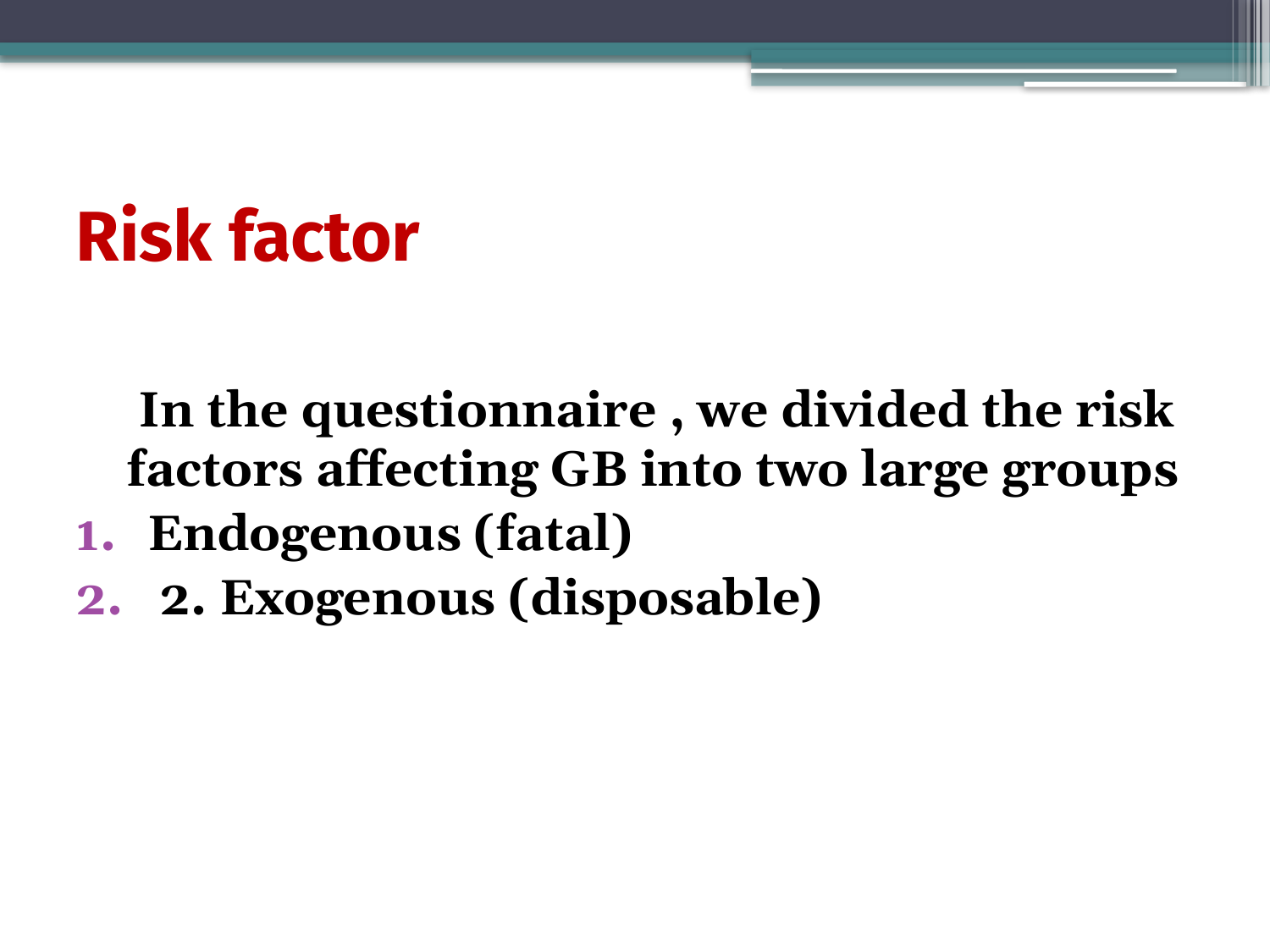

# Risk factor
 In the questionnaire , we divided the risk factors affecting GB into two large groups
Endogenous (fatal)
 2. Exogenous (disposable)